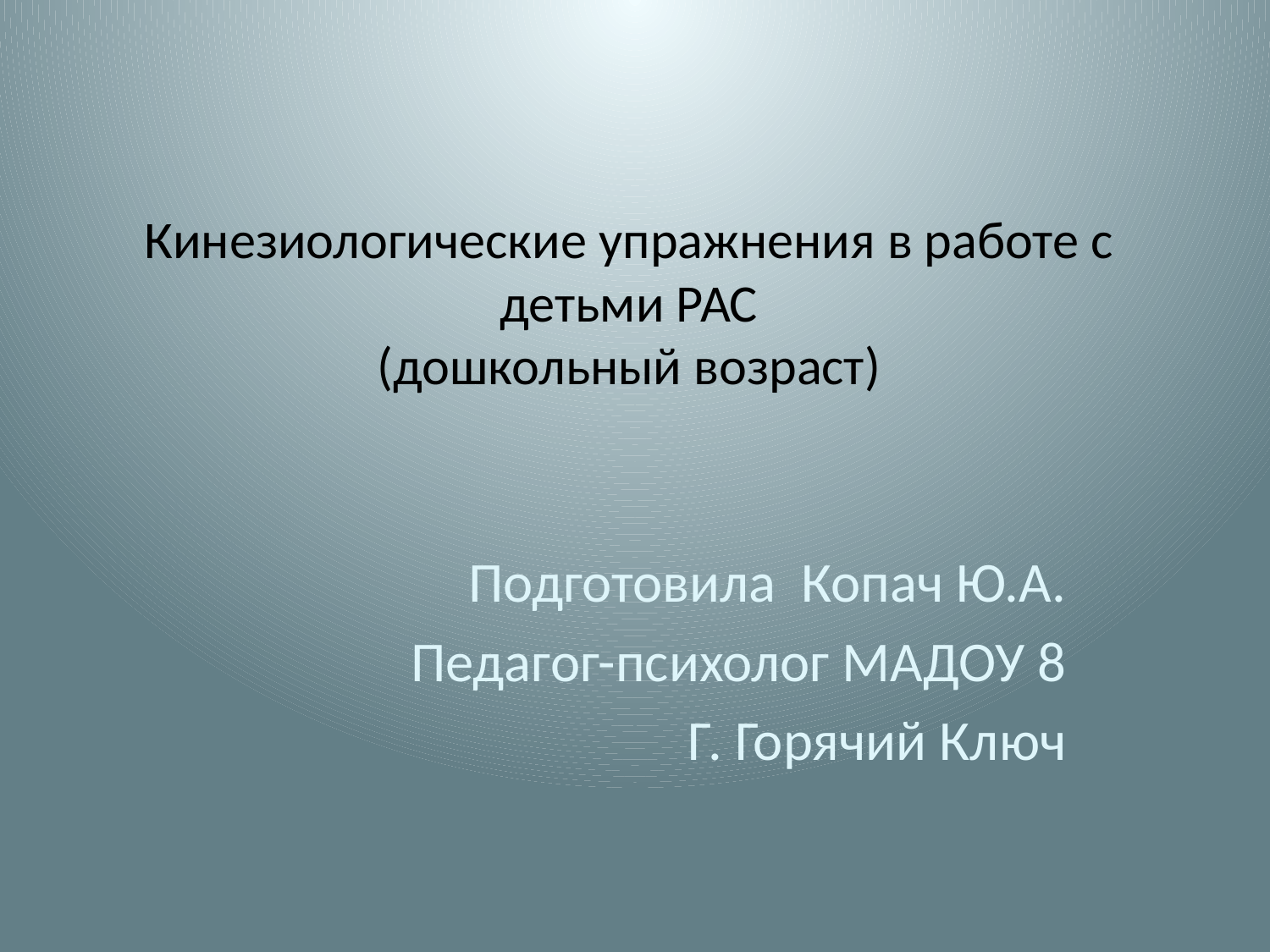

# Кинезиологические упражнения в работе с детьми РАС (дошкольный возраст)
Подготовила  Копач Ю.А.
Педагог-психолог МАДОУ 8
Г. Горячий Ключ